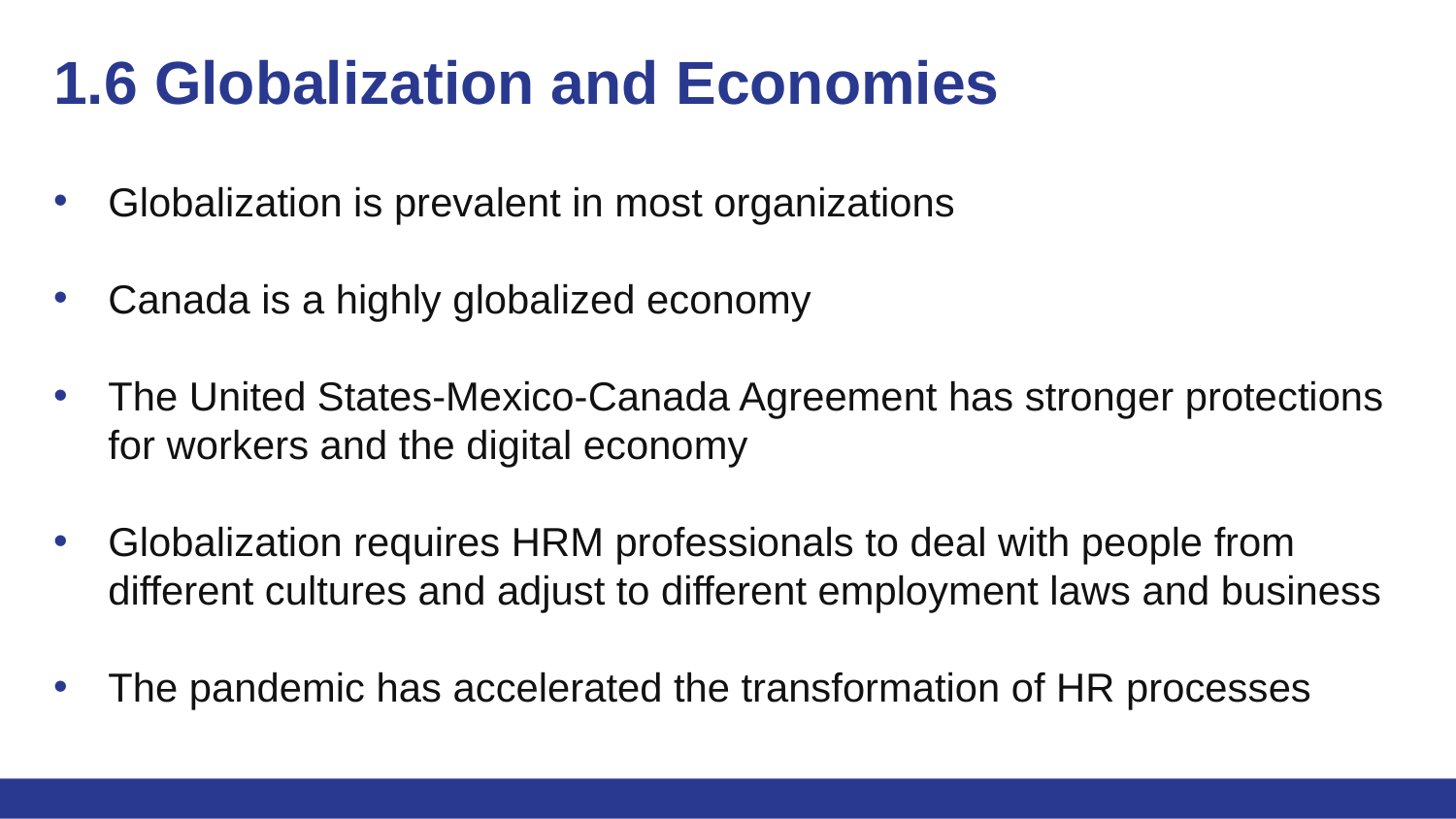

# 1.6 Globalization and Economies
Globalization is prevalent in most organizations

Canada is a highly globalized economy

The United States-Mexico-Canada Agreement has stronger protections for workers and the digital economy

Globalization requires HRM professionals to deal with people from different cultures and adjust to different employment laws and business

The pandemic has accelerated the transformation of HR processes